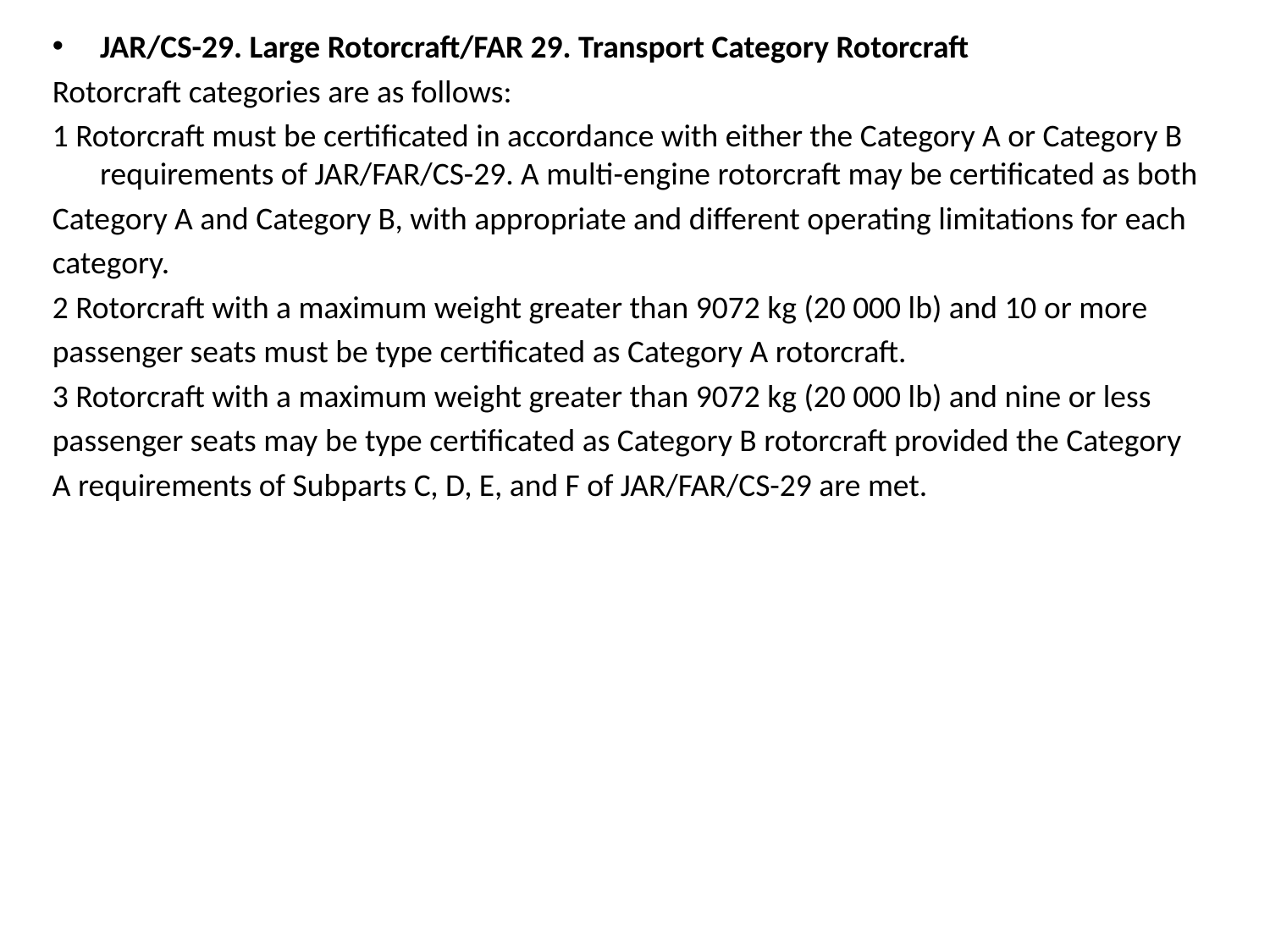

JAR/CS-29. Large Rotorcraft/FAR 29. Transport Category Rotorcraft
Rotorcraft categories are as follows:
1 Rotorcraft must be certificated in accordance with either the Category A or Category B requirements of JAR/FAR/CS-29. A multi-engine rotorcraft may be certificated as both
Category A and Category B, with appropriate and different operating limitations for each
category.
2 Rotorcraft with a maximum weight greater than 9072 kg (20 000 lb) and 10 or more
passenger seats must be type certificated as Category A rotorcraft.
3 Rotorcraft with a maximum weight greater than 9072 kg (20 000 lb) and nine or less
passenger seats may be type certificated as Category B rotorcraft provided the Category
A requirements of Subparts C, D, E, and F of JAR/FAR/CS-29 are met.